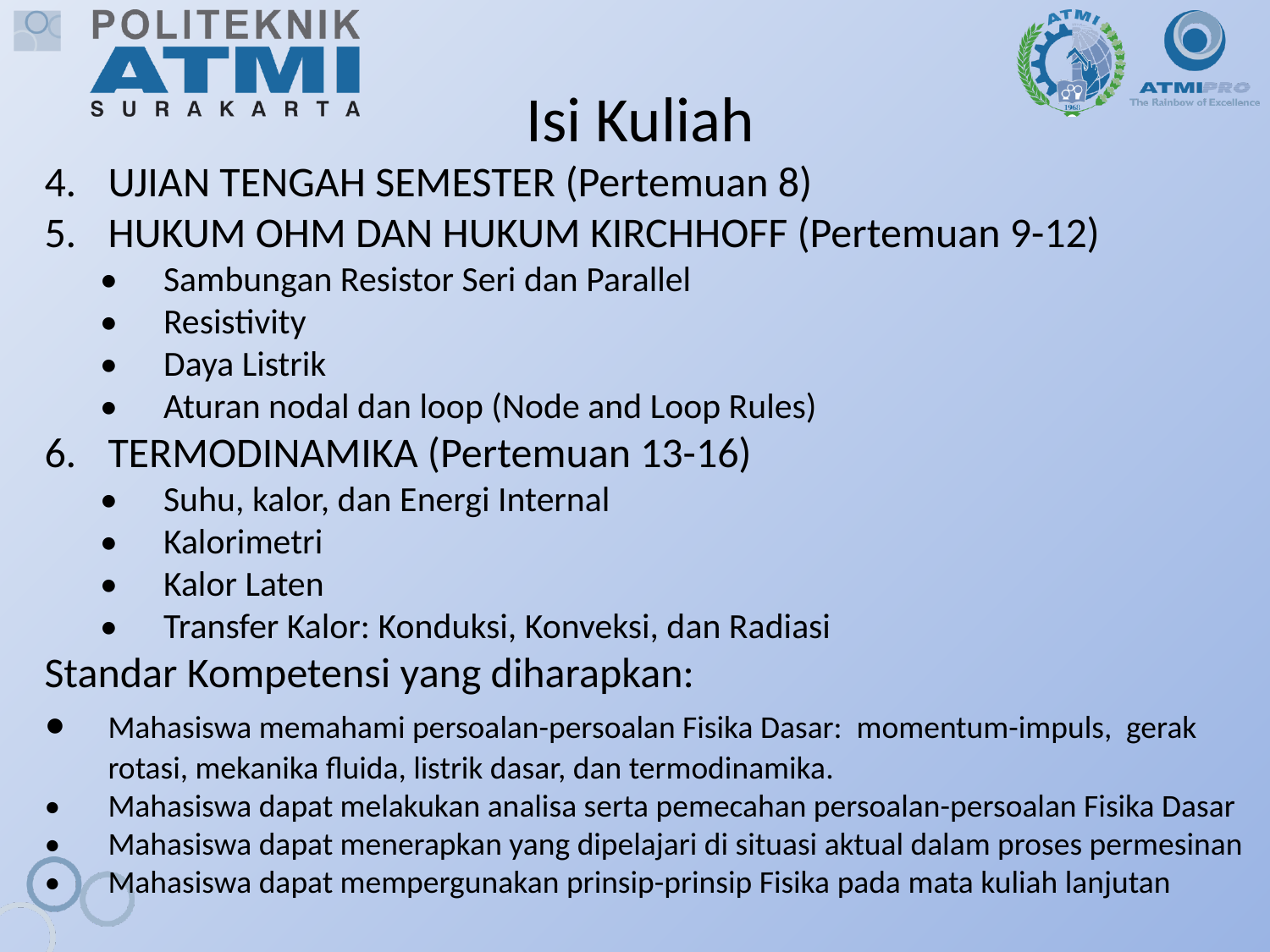

# Isi Kuliah
UJIAN TENGAH SEMESTER (Pertemuan 8)
HUKUM OHM DAN HUKUM KIRCHHOFF (Pertemuan 9-12)
•	Sambungan Resistor Seri dan Parallel
•	Resistivity
•	Daya Listrik
•	Aturan nodal dan loop (Node and Loop Rules)
TERMODINAMIKA (Pertemuan 13-16)
•	Suhu, kalor, dan Energi Internal
•	Kalorimetri
•	Kalor Laten
•	Transfer Kalor: Konduksi, Konveksi, dan Radiasi
Standar Kompetensi yang diharapkan:
•	Mahasiswa memahami persoalan-persoalan Fisika Dasar:  momentum-impuls,  gerak rotasi, mekanika fluida, listrik dasar, dan termodinamika.
•	Mahasiswa dapat melakukan analisa serta pemecahan persoalan-persoalan Fisika Dasar
•	Mahasiswa dapat menerapkan yang dipelajari di situasi aktual dalam proses permesinan
•	Mahasiswa dapat mempergunakan prinsip-prinsip Fisika pada mata kuliah lanjutan